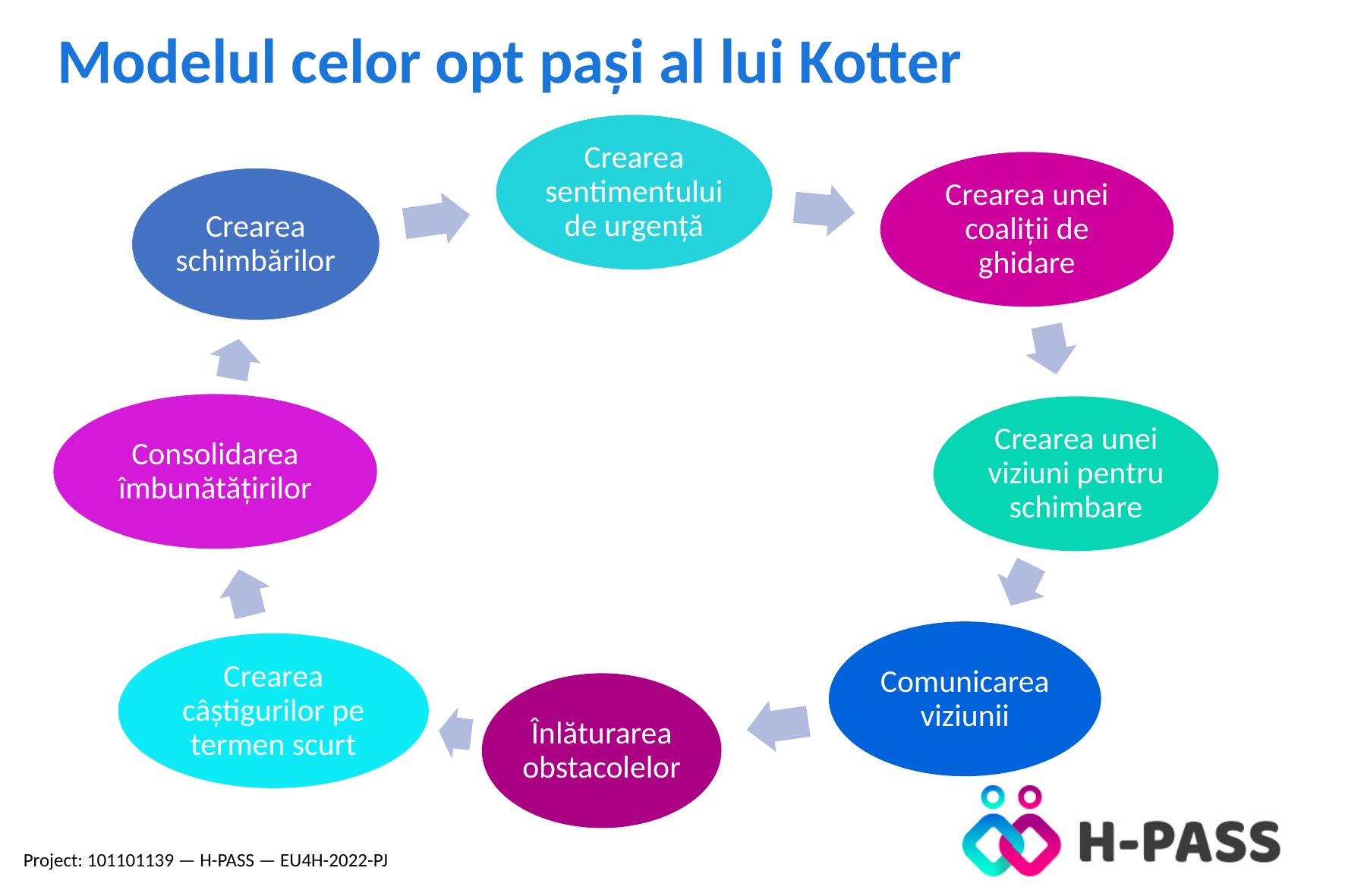

Modelul celor opt pași al lui Kotter
Crearea sentimentului de urgență

Crearea unei coaliții de ghidare

Crearea unei viziuni pentru schimbare

Comunicarea viziunii

Înlăturarea obstacolelor

Crearea câștigurilor pe termen scurt

Consolidarea îmbunătățirilor

Crearea schimbărilor

Project: 101101139 — H-PASS — EU4H-2022-PJ